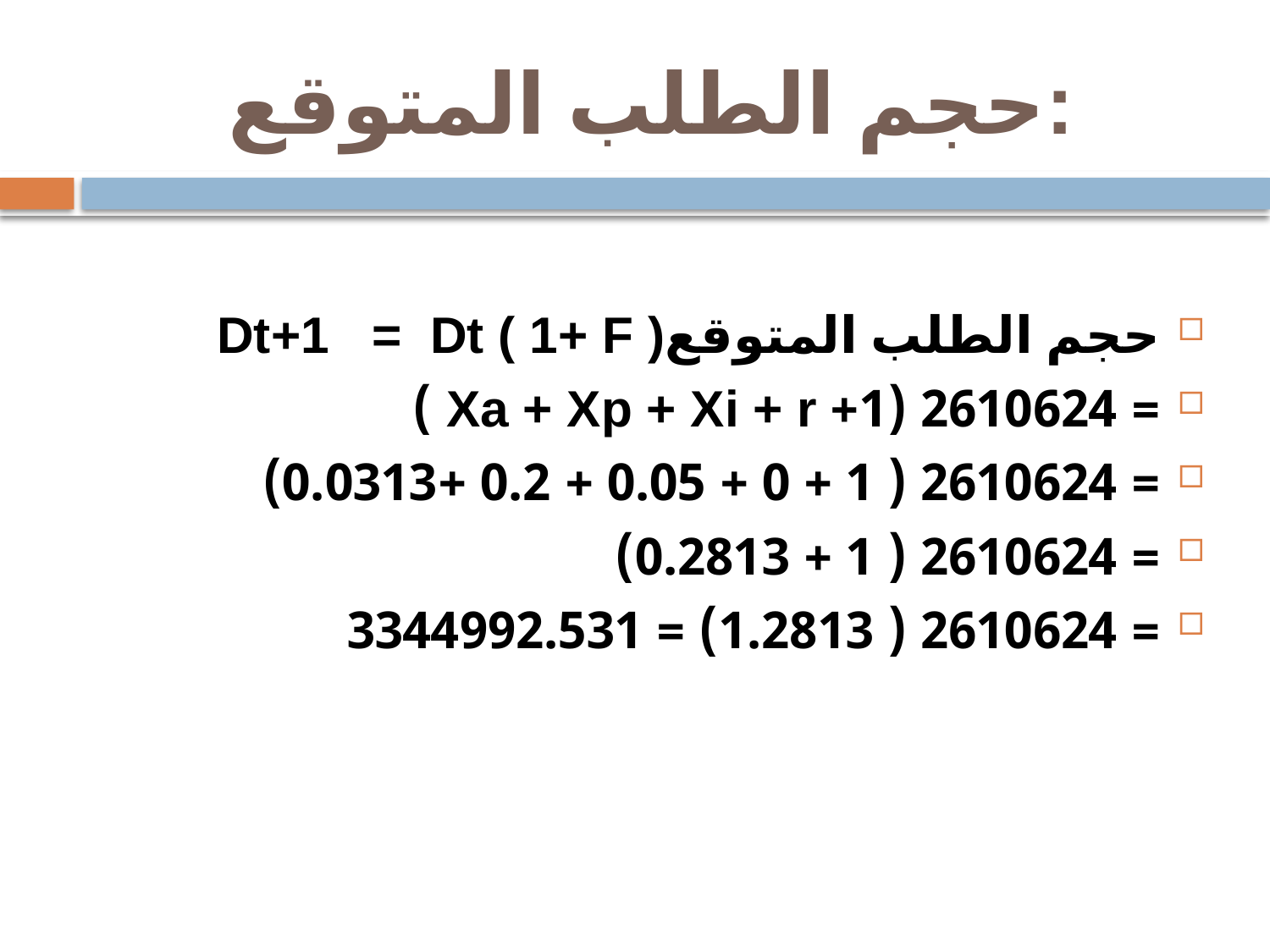

# حجم الطلب المتوقع:
حجم الطلب المتوقعDt+1   =  Dt ( 1+ F )
= 2610624 (1+ Xa + Xp + Xi + r )
= 2610624 ( 1 + 0 + 0.05 + 0.2 +0.0313)
= 2610624 ( 1 + 0.2813)
= 2610624 ( 1.2813) = 3344992.531